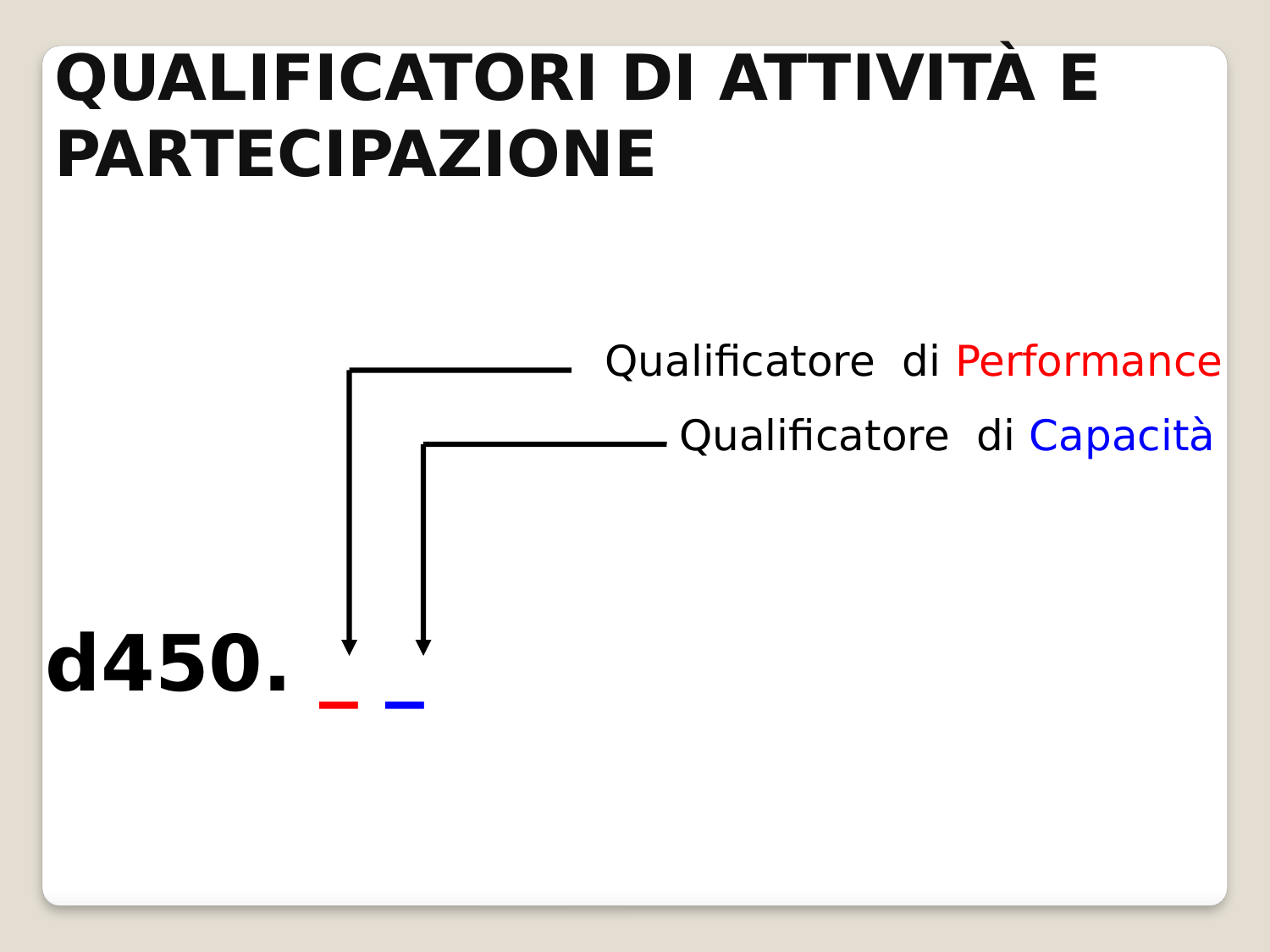

QUALIFICATORI DI ATTIVITÀ E PARTECIPAZIONE

  d450. _ _

Qualificatore  di Performance

Qualificatore  di Capacità